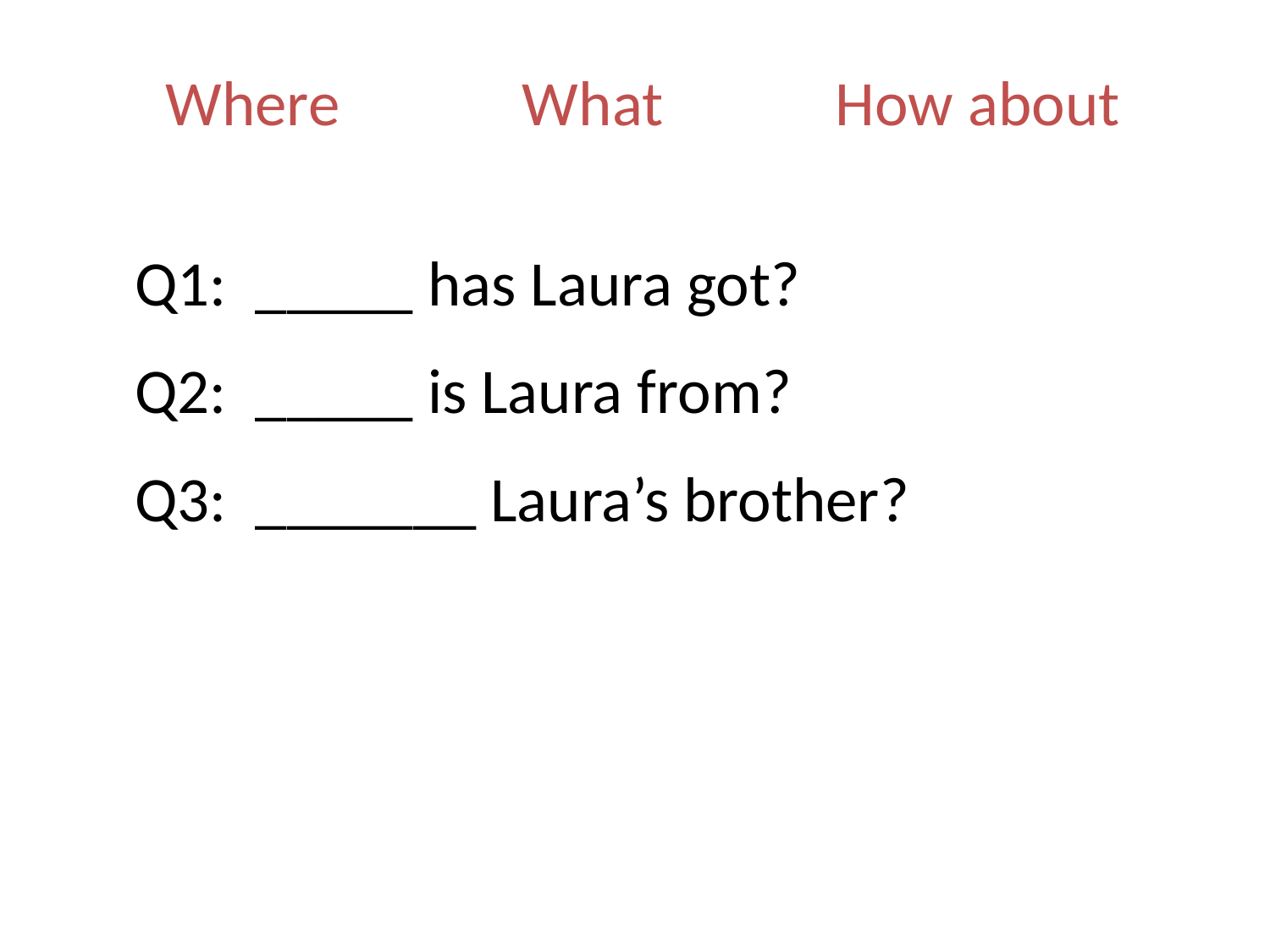

Where
What
How about
    Q1:  _____ has Laura got?
    Q2:  _____ is Laura from?
    Q3:  _______ Laura’s brother?